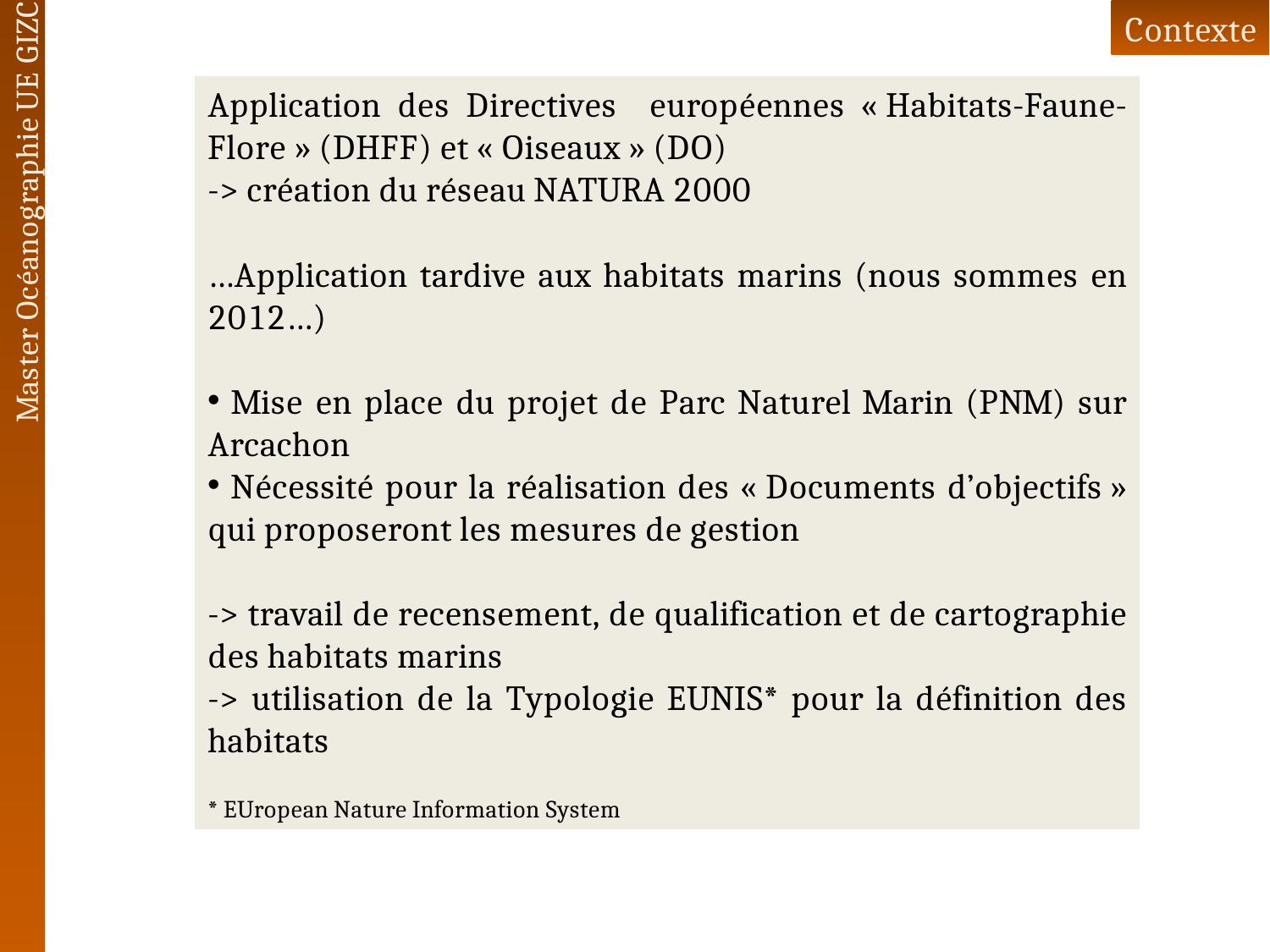

Contexte

Master Océanographie UE GIZC
Application des Directives  européennes « Habitats-Faune-Flore » (DHFF) et « Oiseaux » (DO)
-> création du réseau NATURA 2000

…Application tardive aux habitats marins (nous sommes en 2012…)

 Mise en place du projet de Parc Naturel Marin (PNM) sur Arcachon
 Nécessité pour la réalisation des « Documents d’objectifs » qui proposeront les mesures de gestion

-> travail de recensement, de qualification et de cartographie des habitats marins
-> utilisation de la Typologie EUNIS* pour la définition des habitats

* EUropean Nature Information System